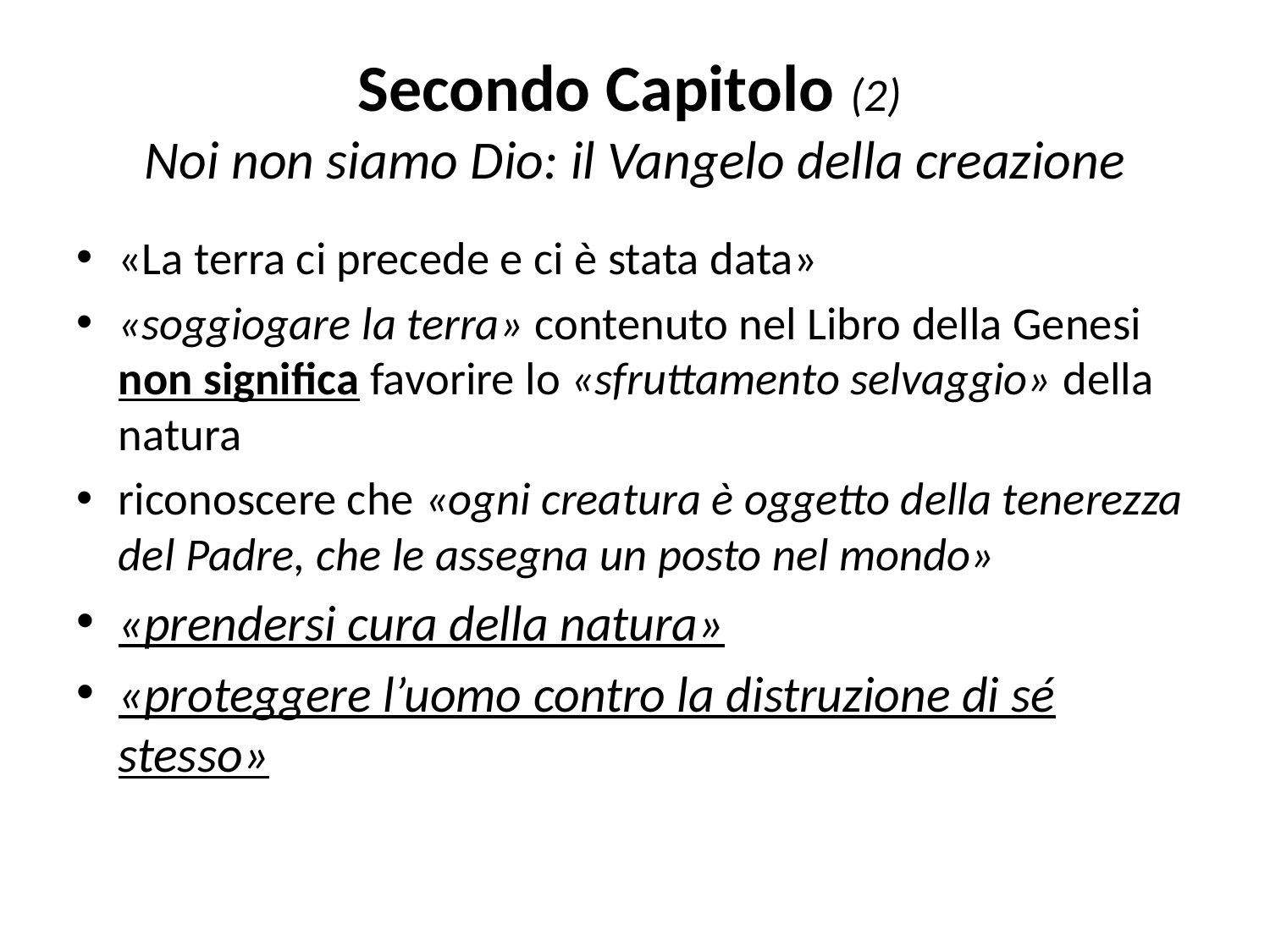

# Secondo Capitolo (2) Noi non siamo Dio: il Vangelo della creazione
«La terra ci precede e ci è stata data»
«soggiogare la terra» contenuto nel Libro della Genesi non significa favorire lo «sfruttamento selvaggio» della natura
riconoscere che «ogni creatura è oggetto della tenerezza del Padre, che le assegna un posto nel mondo»
«prendersi cura della natura»
«proteggere l’uomo contro la distruzione di sé stesso»